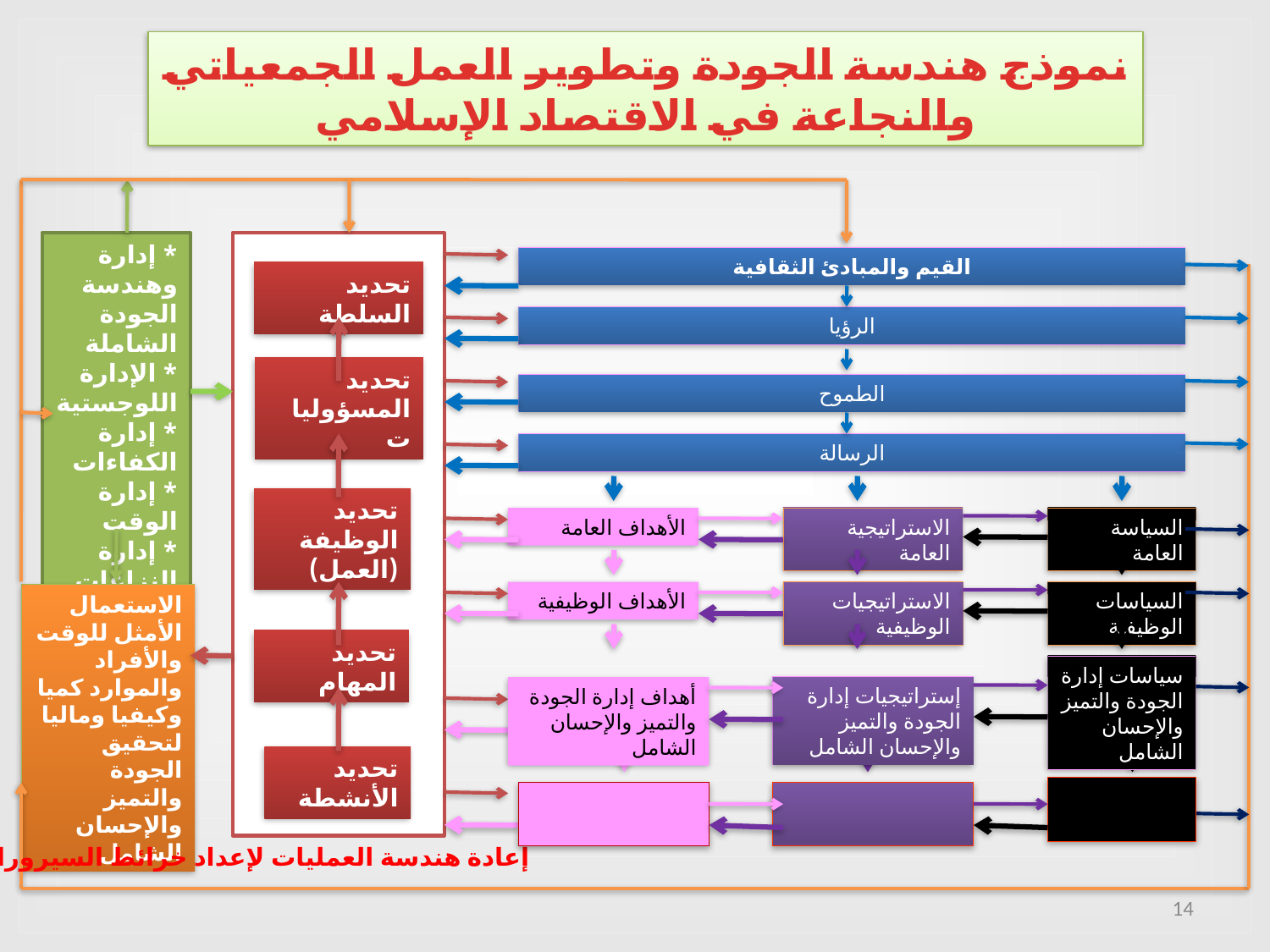

نموذج هندسة الجودة وتطوير العمل الجمعياتي والنجاعة في الاقتصاد الإسلامي
* إدارة وهندسة الجودة الشاملة
* الإدارة اللوجستية
* إدارة الكفاءات
* إدارة الوقت
* إدارة النزاعات ...

تحديد السلطة
تحديد المسؤوليات
تحديد الوظيفة (العمل)
تحديد المهام
تحديد الأنشطة
القيم والمبادئ الثقافية
الرؤيا
الطموح
الرسالة
الأهداف العامة
الاستراتيجية العامة
السياسة العامة
الأهداف الوظيفية
الاستراتيجيات الوظيفية
السياسات الوظيفية
الاستعمال الأمثل للوقت والأفراد والموارد كميا وكيفيا وماليا لتحقيق الجودة والتميز والإحسان الشامل
سياسات إدارة الجودة والتميز والإحسان الشامل
إستراتيجيات إدارة الجودة والتميز والإحسان الشامل
أهداف إدارة الجودة والتميز والإحسان الشامل

إعادة هندسة العمليات لإعداد خرائط السيرورات
14